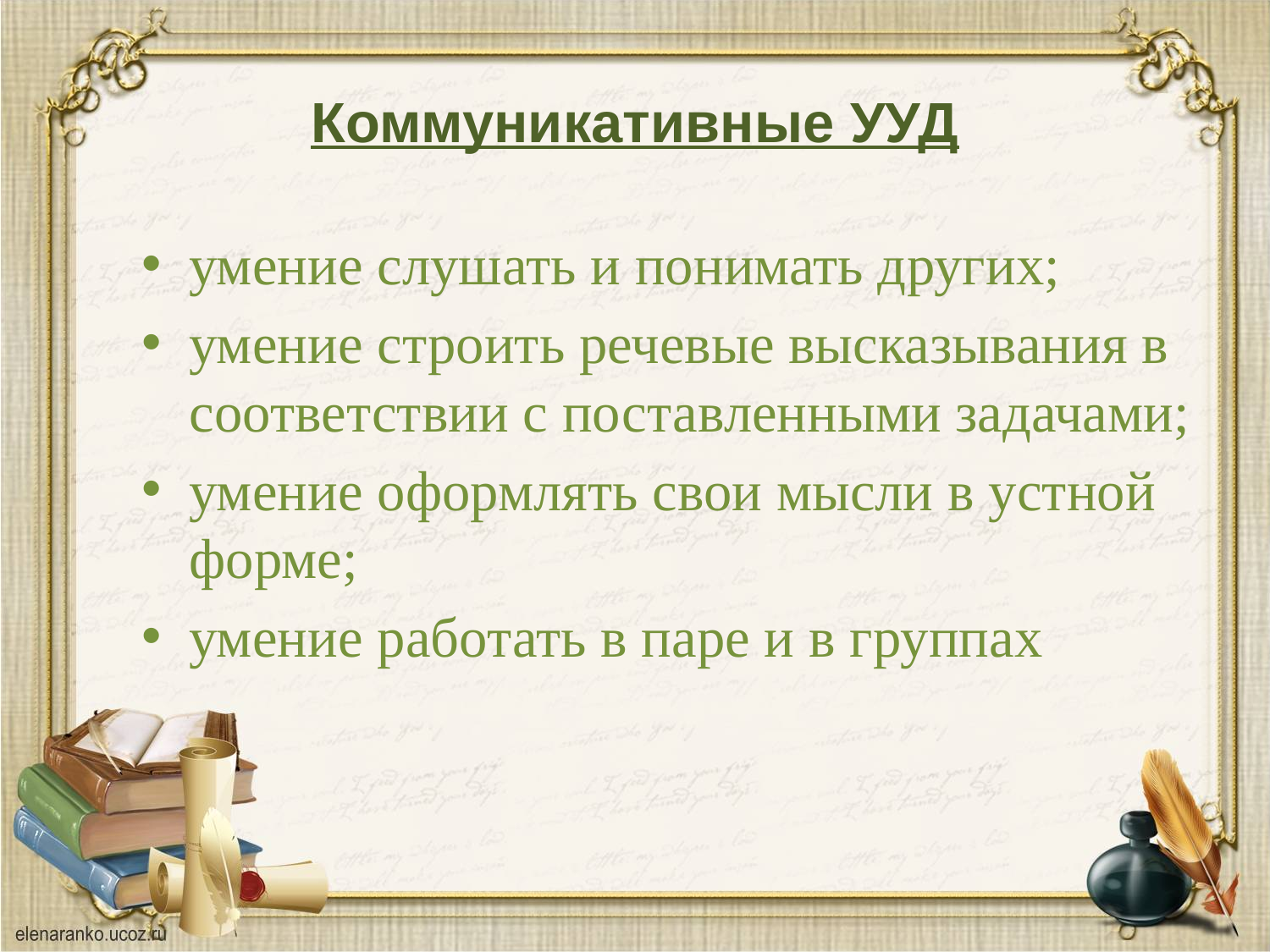

# Коммуникативные УУД
умение слушать и понимать других;
умение строить речевые высказывания в соответствии с поставленными задачами;
умение оформлять свои мысли в устной форме;
умение работать в паре и в группах